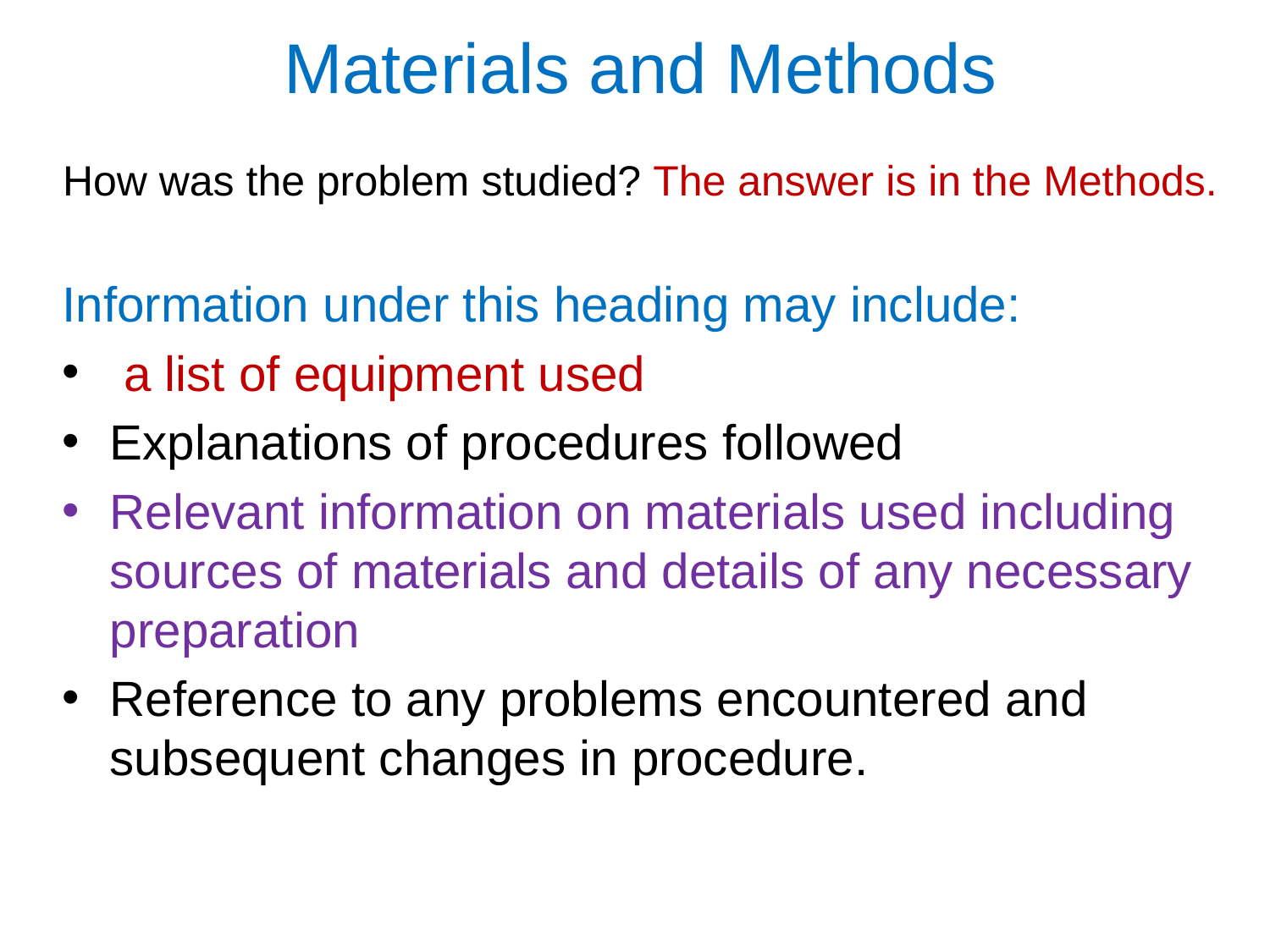

# Materials and Methods
How was the problem studied? The answer is in the Methods.
Information under this heading may include:
 a list of equipment used
Explanations of procedures followed
Relevant information on materials used including sources of materials and details of any necessary preparation
Reference to any problems encountered and subsequent changes in procedure.